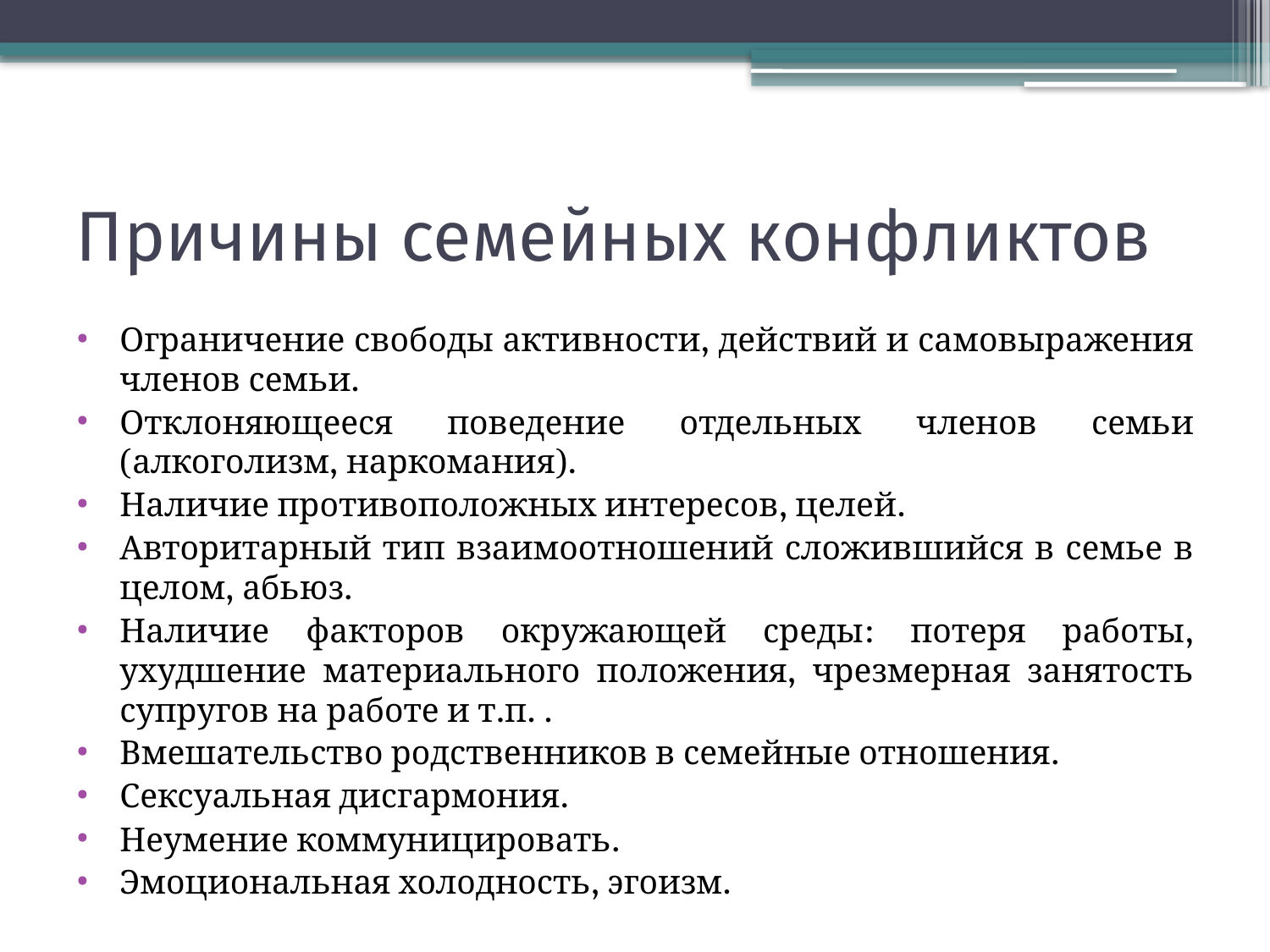

# Причины семейных конфликтов
Ограничение свободы активности, действий и самовыражения членов семьи.
Отклоняющееся поведение отдельных членов семьи (алкоголизм, наркомания).
Наличие противоположных интересов, целей.
Авторитарный тип взаимоотношений сложившийся в семье в целом, абьюз.
Наличие факторов окружающей среды: потеря работы, ухудшение материального положения, чрезмерная занятость супругов на работе и т.п. .
Вмешательство родственников в семейные отношения.
Сексуальная дисгармония.
Неумение коммуницировать.
Эмоциональная холодность, эгоизм.